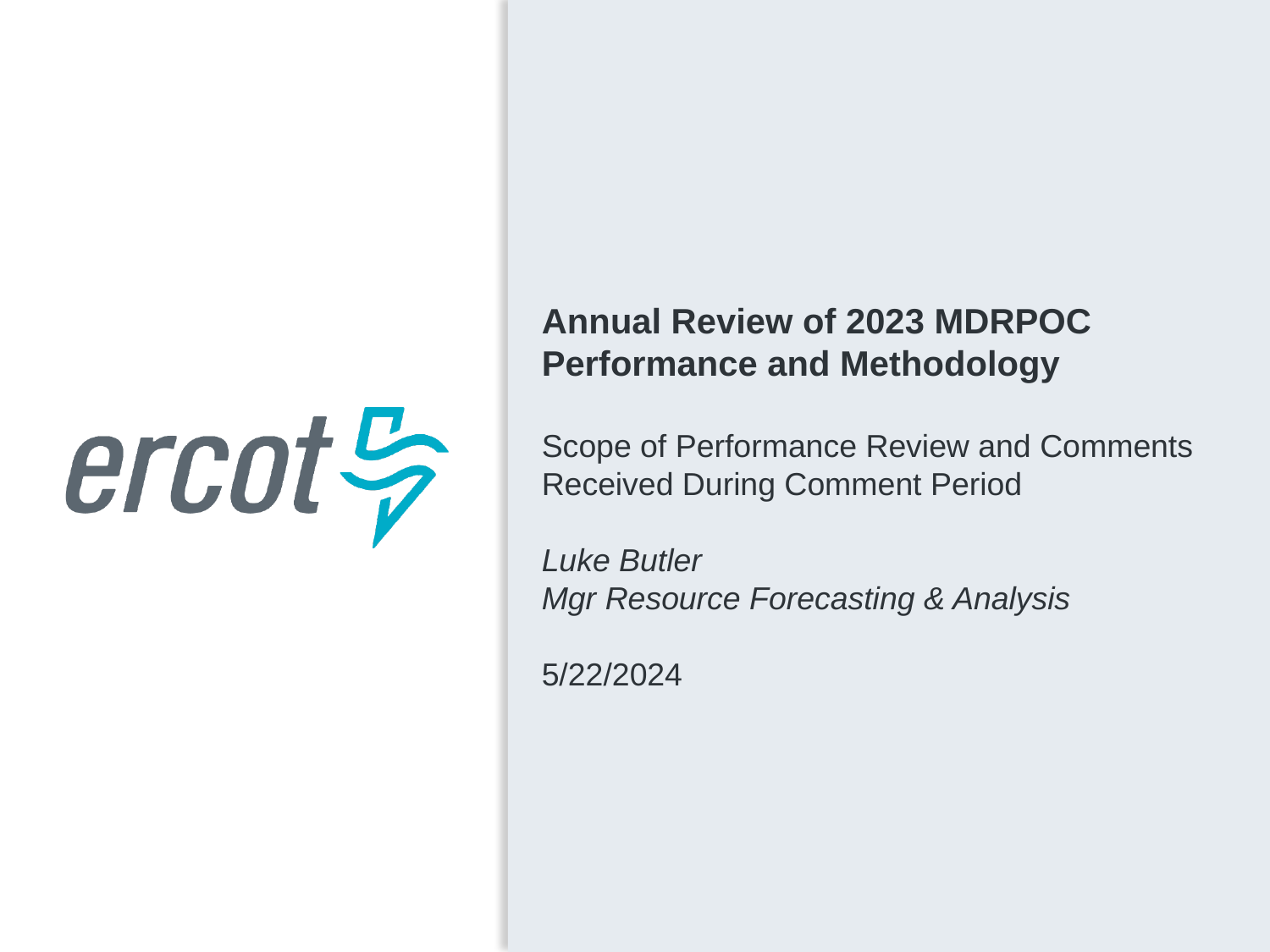

Annual Review of 2023 MDRPOC Performance and Methodology

Scope of Performance Review and Comments Received During Comment Period

Luke Butler
Mgr Resource Forecasting & Analysis

5/22/2024